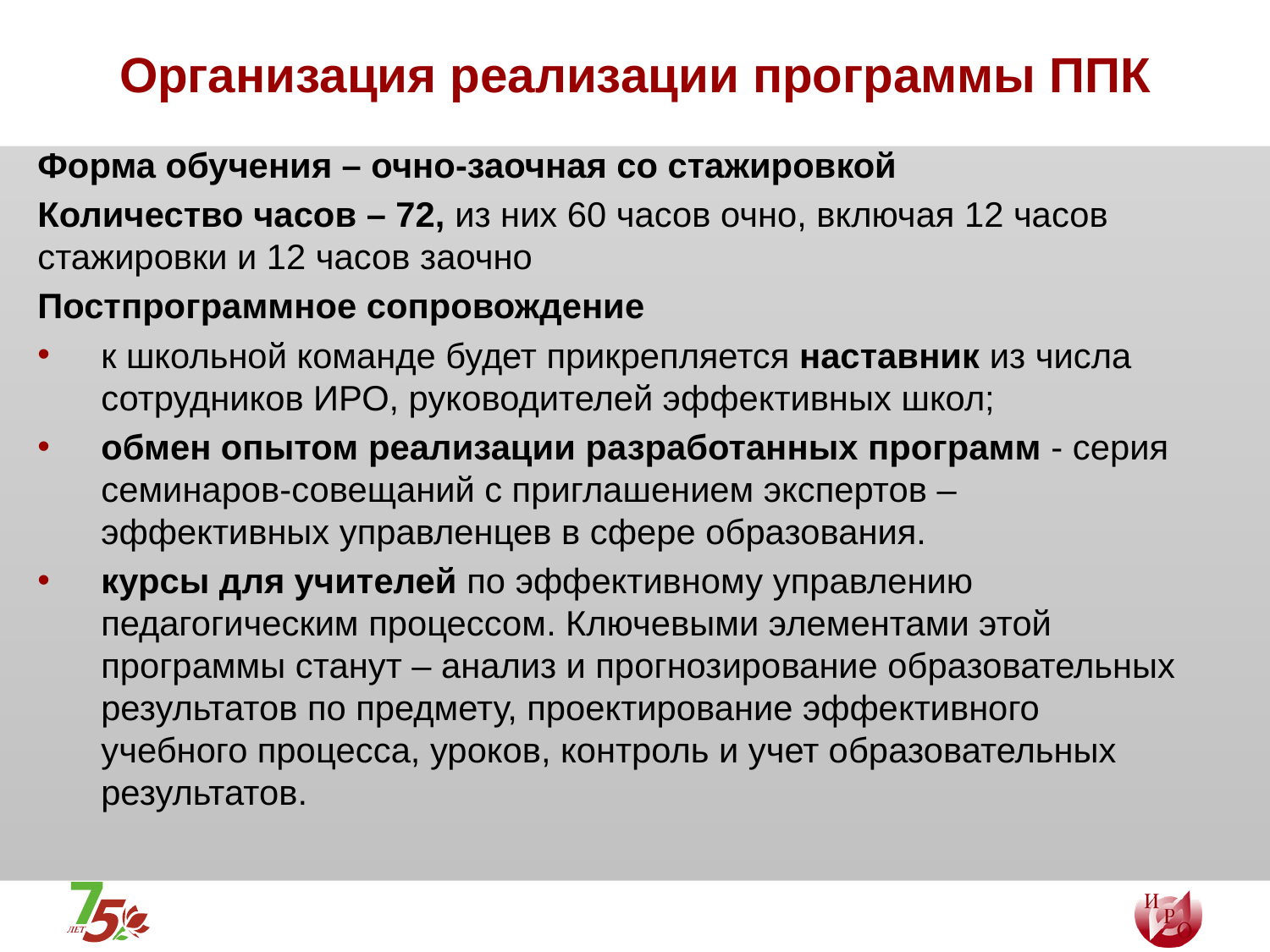

# Организация реализации программы ППК
Форма обучения – очно-заочная со стажировкой
Количество часов – 72, из них 60 часов очно, включая 12 часов стажировки и 12 часов заочно
Постпрограммное сопровождение
к школьной команде будет прикрепляется наставник из числа сотрудников ИРО, руководителей эффективных школ;
обмен опытом реализации разработанных программ - серия семинаров-совещаний с приглашением экспертов – эффективных управленцев в сфере образования.
курсы для учителей по эффективному управлению педагогическим процессом. Ключевыми элементами этой программы станут – анализ и прогнозирование образовательных результатов по предмету, проектирование эффективного учебного процесса, уроков, контроль и учет образовательных результатов.